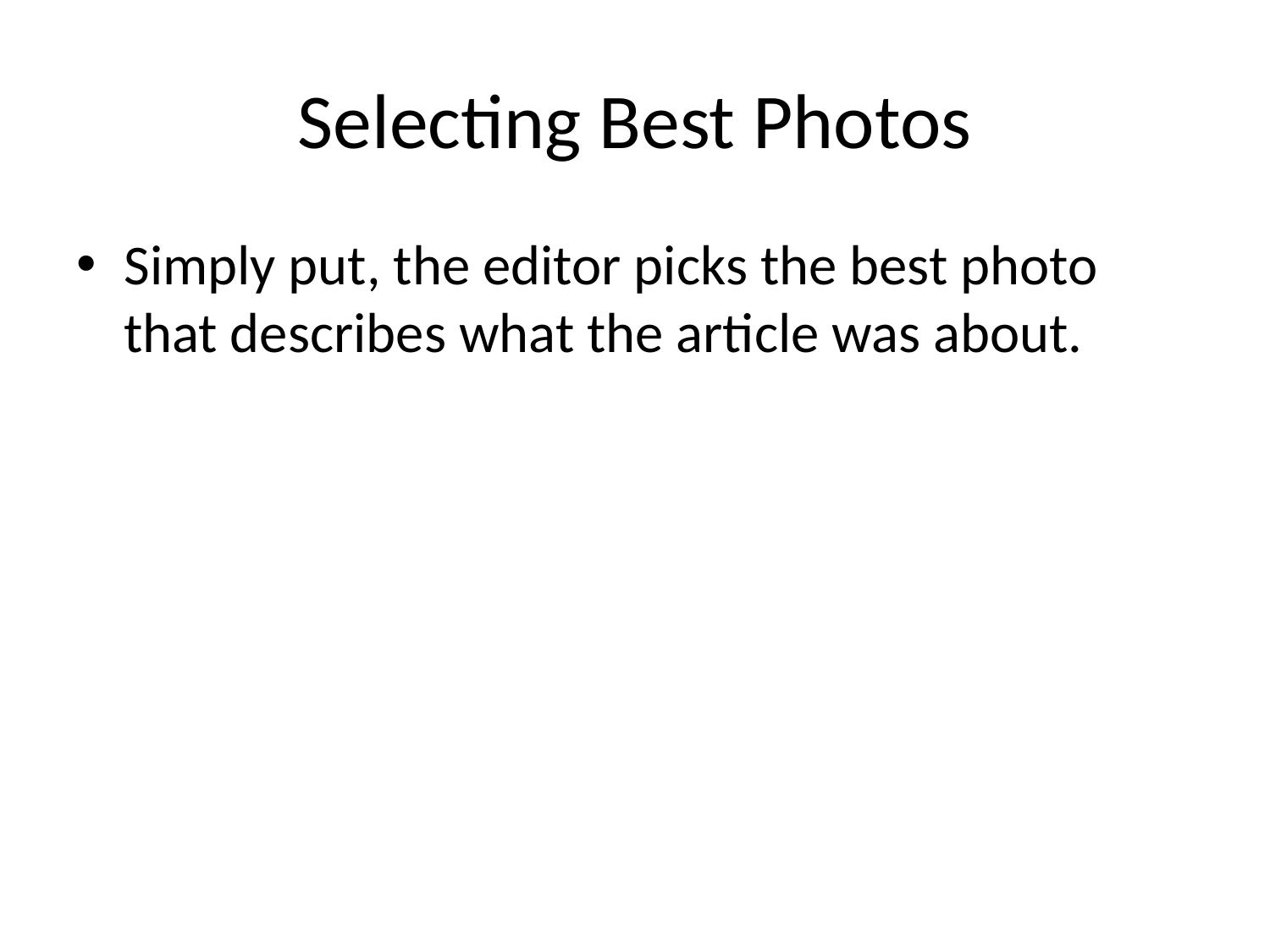

# Selecting Best Photos
Simply put, the editor picks the best photo that describes what the article was about.